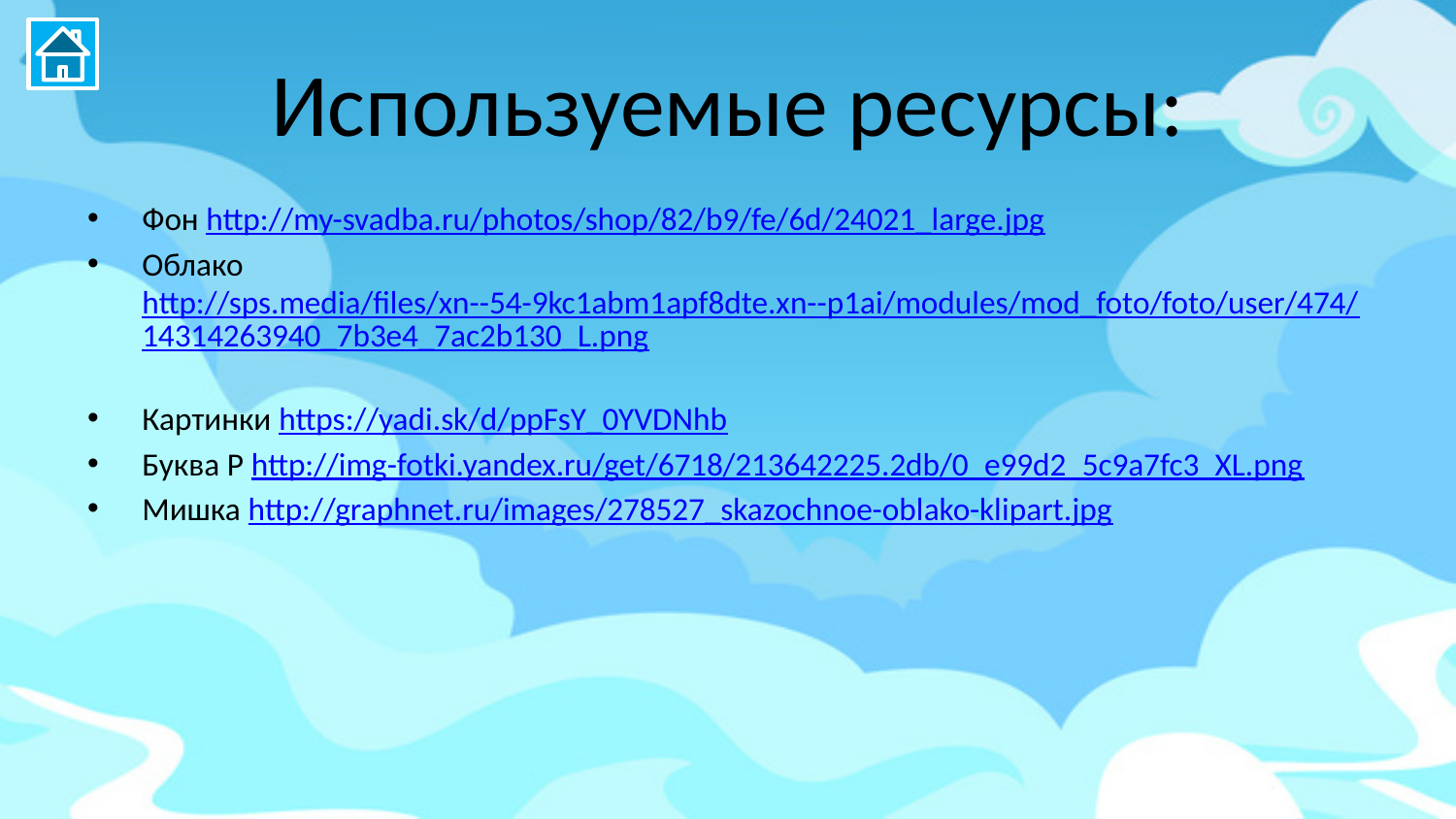

# Используемые ресурсы:
Фон http://my-svadba.ru/photos/shop/82/b9/fe/6d/24021_large.jpg
Облако http://sps.media/files/xn--54-9kc1abm1apf8dte.xn--p1ai/modules/mod_foto/foto/user/474/14314263940_7b3e4_7ac2b130_L.png
Картинки https://yadi.sk/d/ppFsY_0YVDNhb
Буква Р http://img-fotki.yandex.ru/get/6718/213642225.2db/0_e99d2_5c9a7fc3_XL.png
Мишка http://graphnet.ru/images/278527_skazochnoe-oblako-klipart.jpg